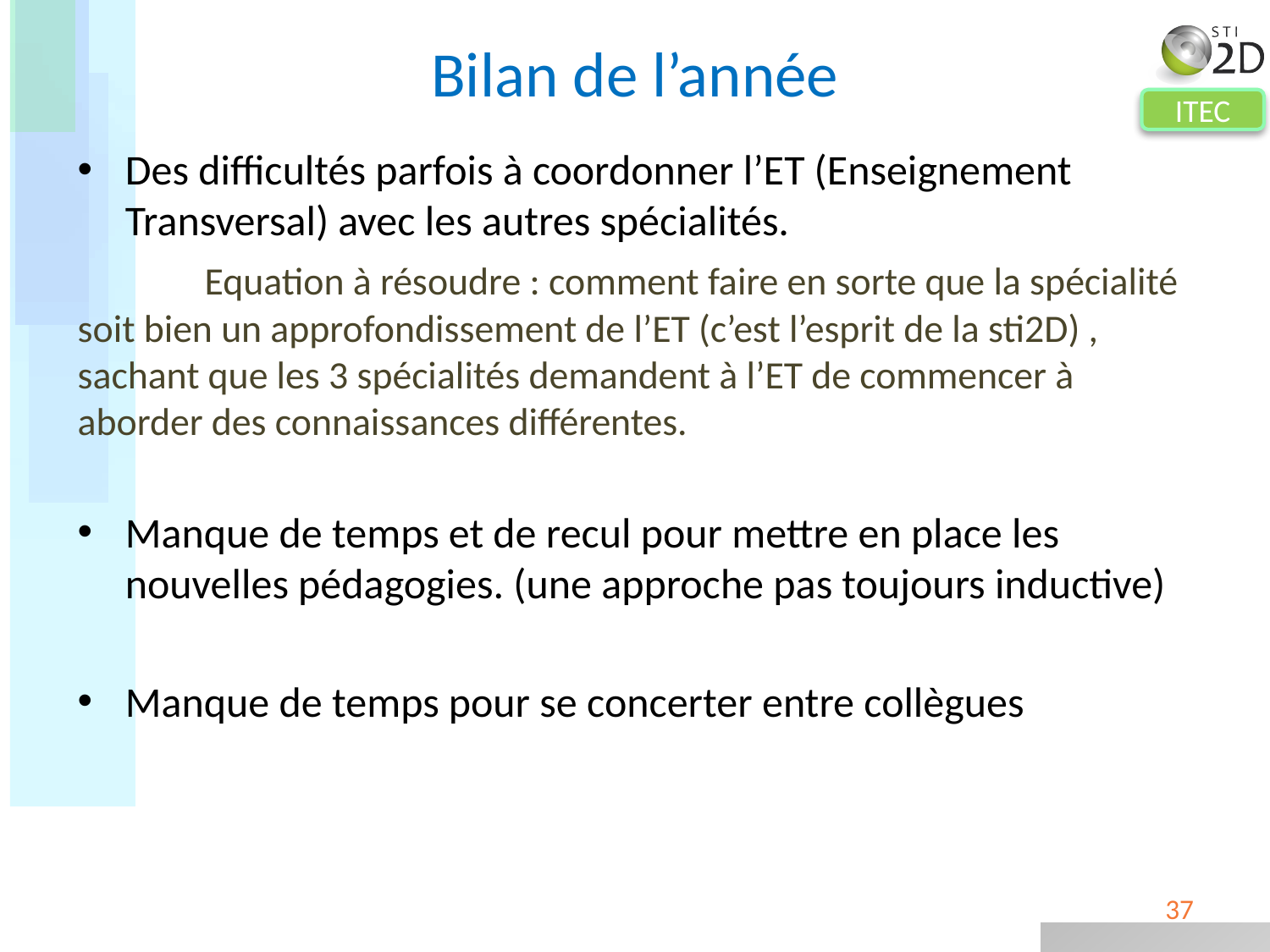

# Bilan de l’année
Des difficultés parfois à coordonner l’ET (Enseignement Transversal) avec les autres spécialités.
	Equation à résoudre : comment faire en sorte que la spécialité soit bien un approfondissement de l’ET (c’est l’esprit de la sti2D) , sachant que les 3 spécialités demandent à l’ET de commencer à aborder des connaissances différentes.

Manque de temps et de recul pour mettre en place les nouvelles pédagogies. (une approche pas toujours inductive)

Manque de temps pour se concerter entre collègues

37